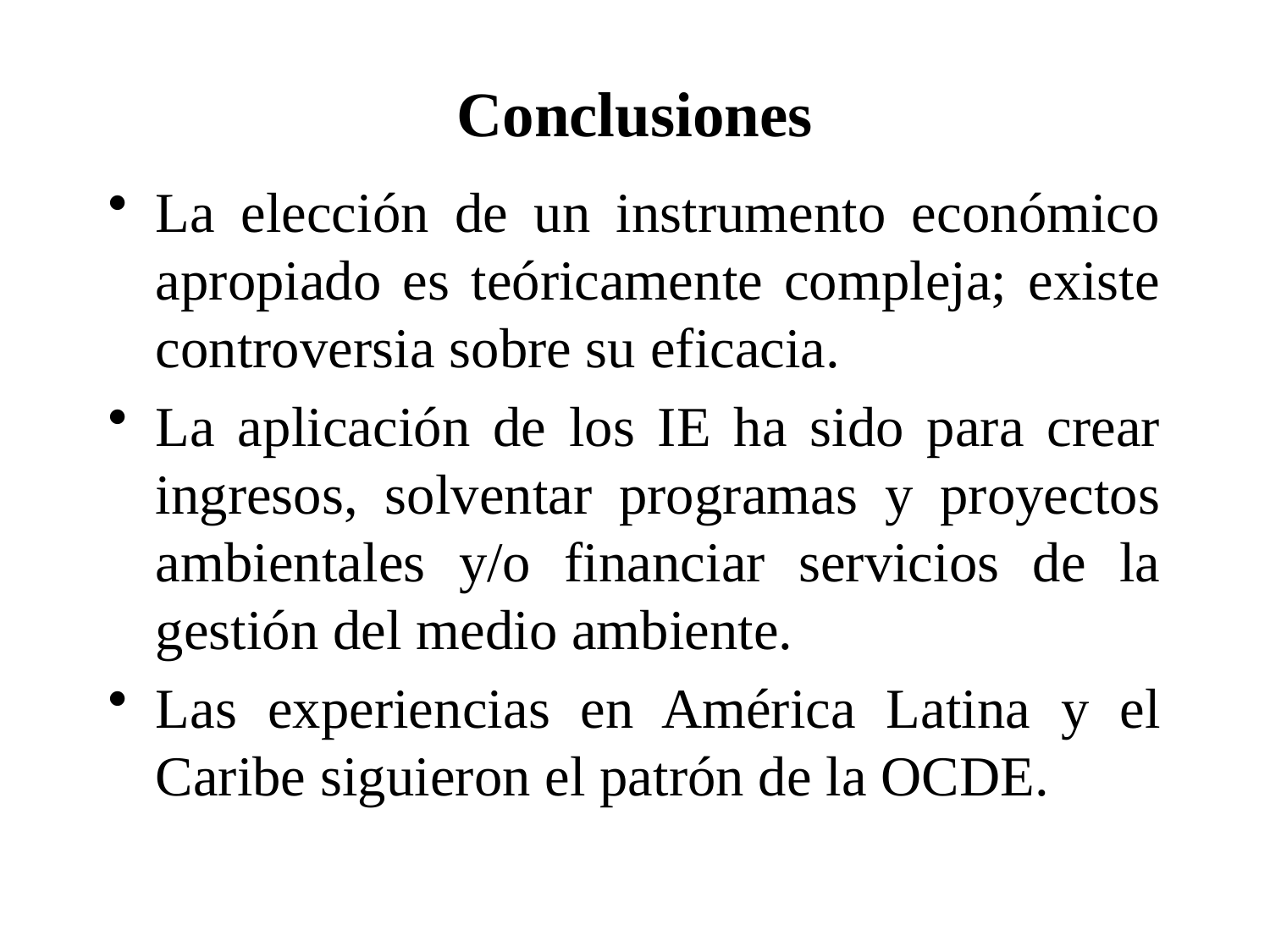

# Conclusiones
La elección de un instrumento económico apropiado es teóricamente compleja; existe controversia sobre su eficacia.
La aplicación de los IE ha sido para crear ingresos, solventar programas y proyectos ambientales y/o financiar servicios de la gestión del medio ambiente.
Las experiencias en América Latina y el Caribe siguieron el patrón de la OCDE.